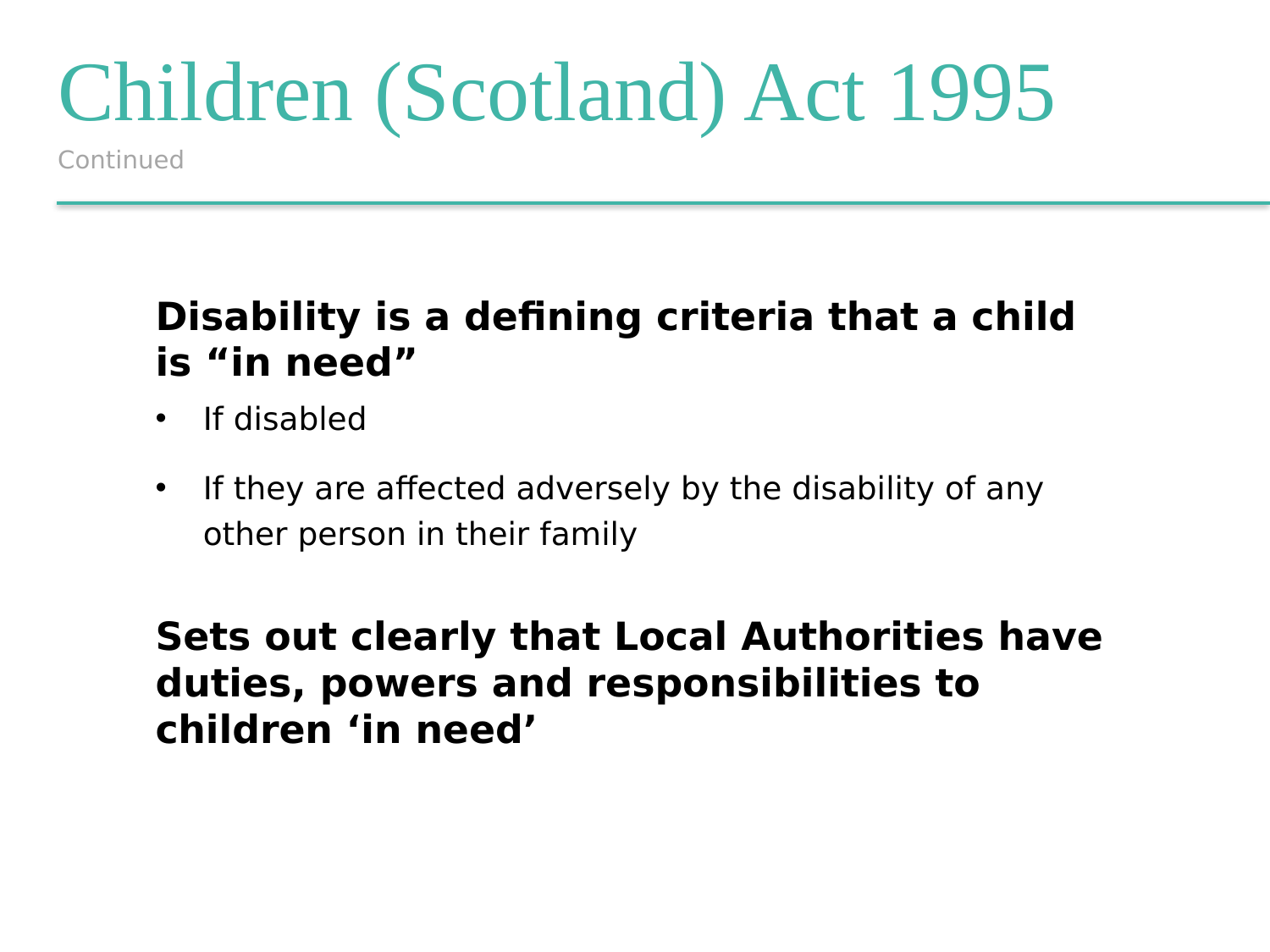

Children (Scotland) Act 1995
Continued
Disability is a defining criteria that a child is “in need”
If disabled
If they are affected adversely by the disability of any other person in their family

Sets out clearly that Local Authorities have duties, powers and responsibilities to children ‘in need’